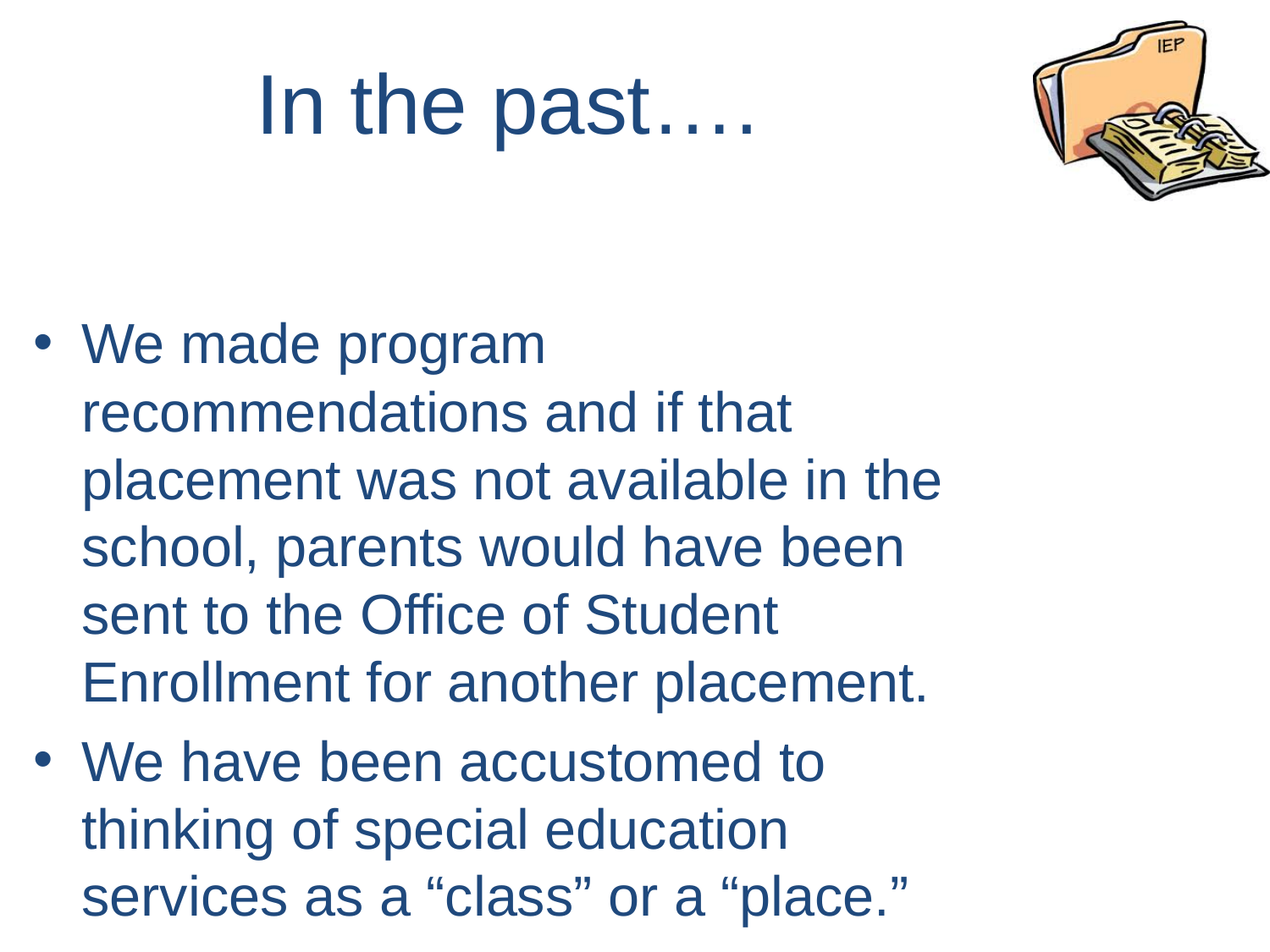

# In the past….

We made program recommendations and if that placement was not available in the school, parents would have been sent to the Office of Student Enrollment for another placement.
We have been accustomed to thinking of special education services as a “class” or a “place.”